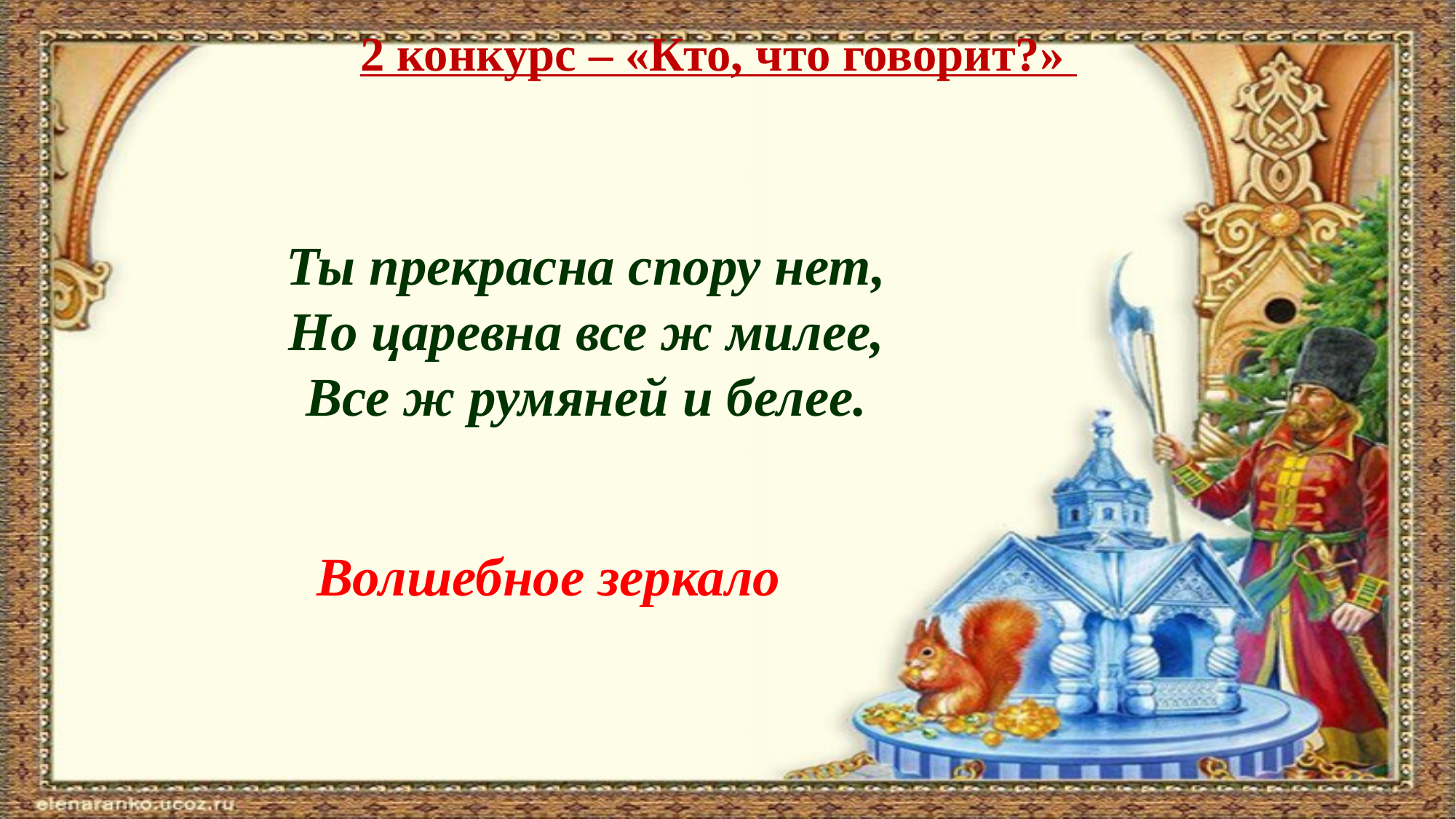

2 конкурс – «Кто, что говорит?»
Ты прекрасна спору нет,
Но царевна все ж милее,
Все ж румяней и белее.

Волшебное зеркало